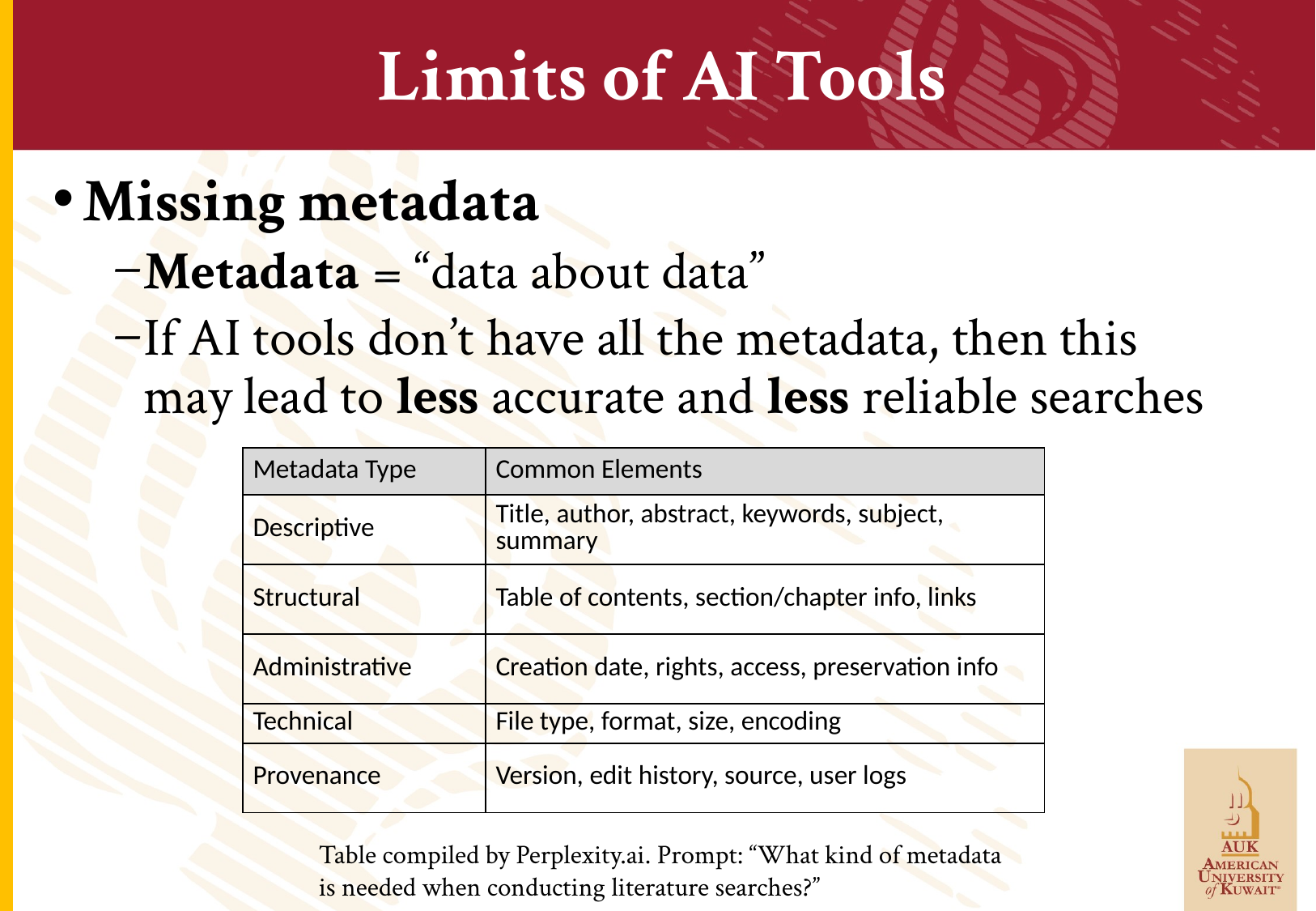

# Limits of AI Tools
Missing metadata
Metadata = “data about data”
If AI tools don’t have all the metadata, then this may lead to less accurate and less reliable searches

| Metadata Type | Common Elements |
| --- | --- |
| Descriptive | Title, author, abstract, keywords, subject, summary |
| Structural | Table of contents, section/chapter info, links |
| Administrative | Creation date, rights, access, preservation info |
| Technical | File type, format, size, encoding |
| Provenance | Version, edit history, source, user logs |
Table compiled by Perplexity.ai. Prompt: “What kind of metadata is needed when conducting literature searches?”